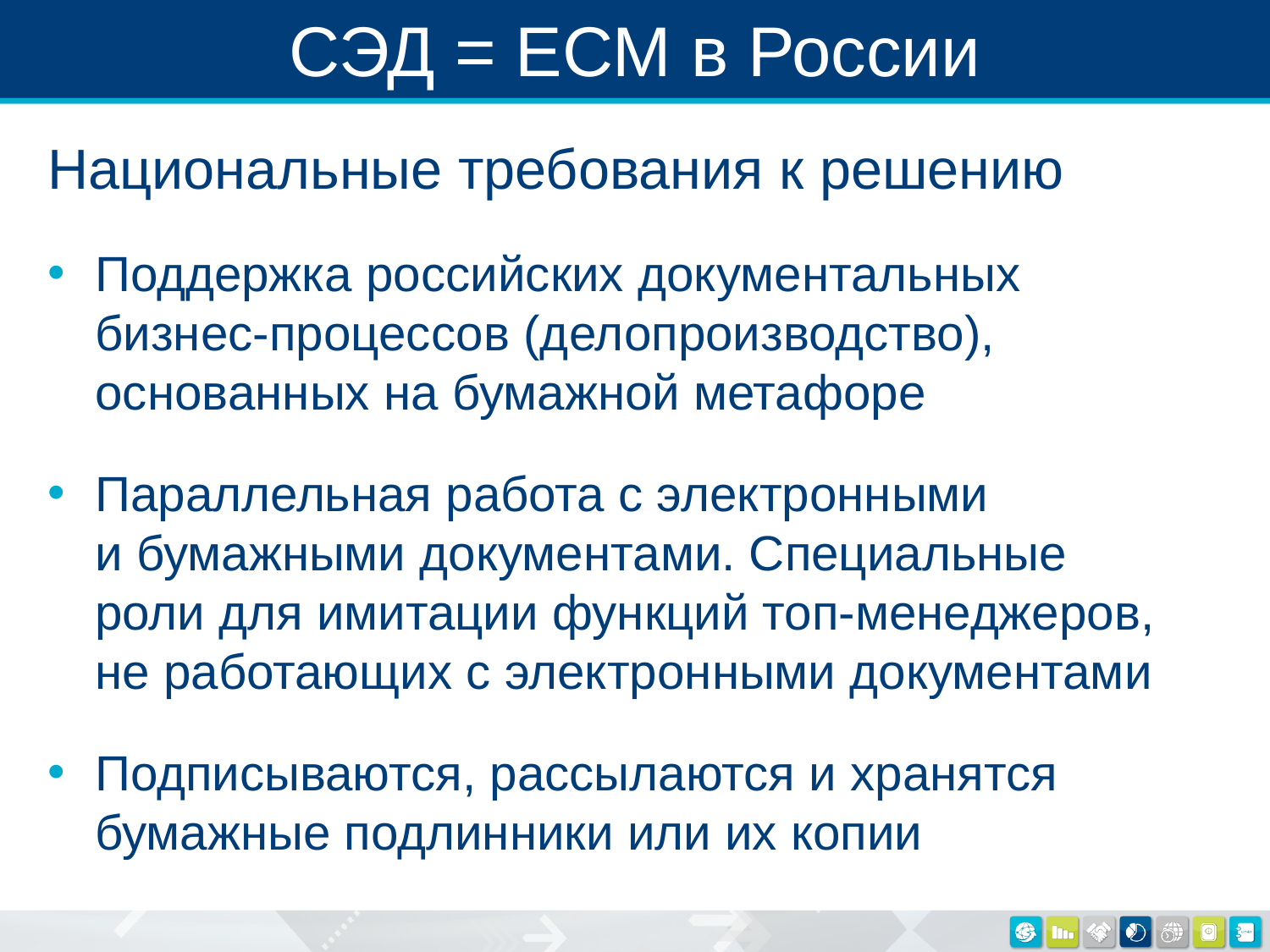

# СЭД = ЕСМ в России
Национальные требования к решению
Поддержка российских документальных
бизнес-процессов (делопроизводство), основанных на бумажной метафоре
Параллельная работа с электронными
и бумажными документами. Специальные
роли для имитации функций топ-менеджеров, не работающих с электронными документами
Подписываются, рассылаются и хранятся бумажные подлинники или их копии